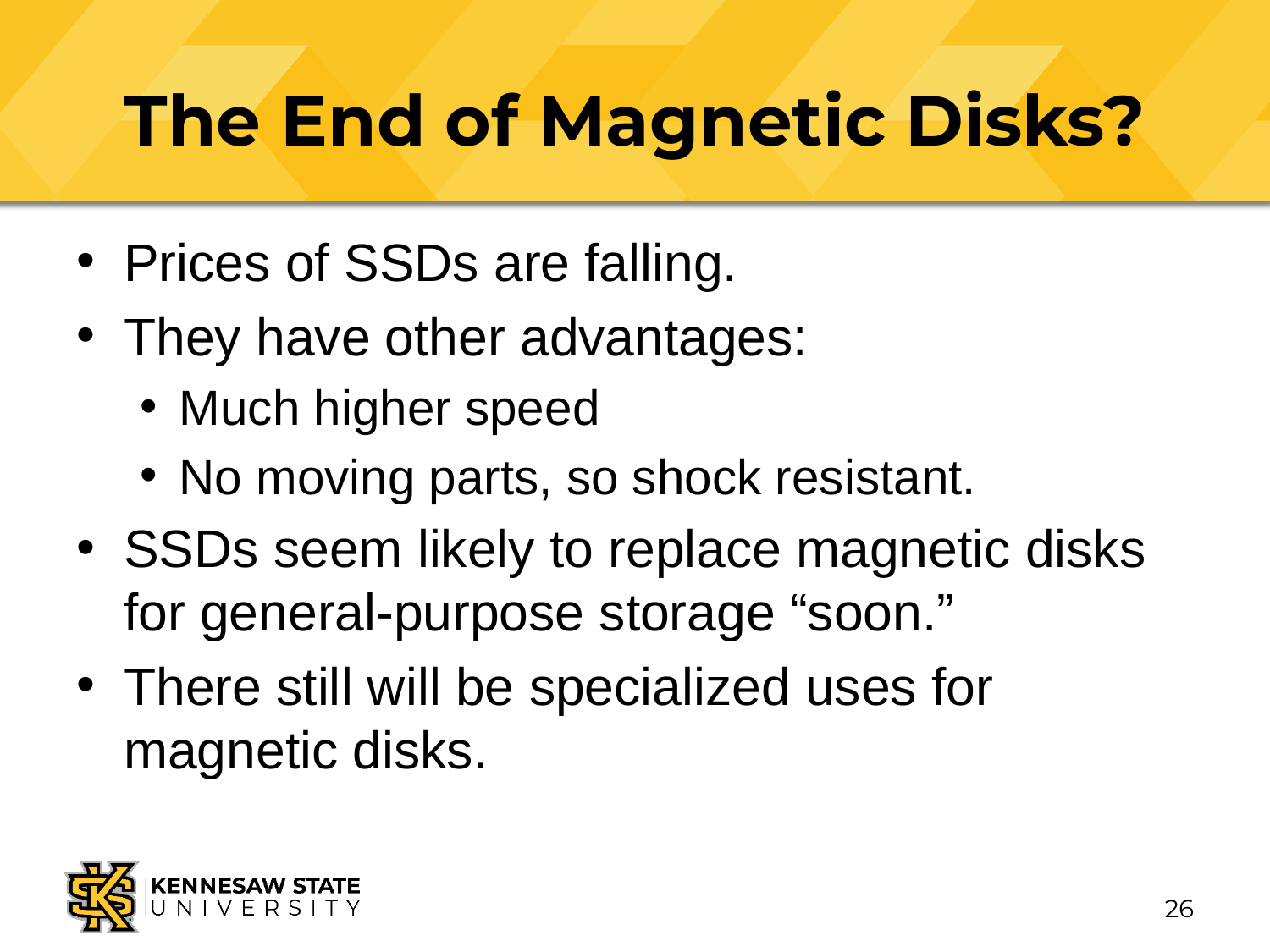

# The End of Magnetic Disks?
Prices of SSDs are falling.
They have other advantages:
Much higher speed
No moving parts, so shock resistant.
SSDs seem likely to replace magnetic disks for general-purpose storage “soon.”
There still will be specialized uses for magnetic disks.
26